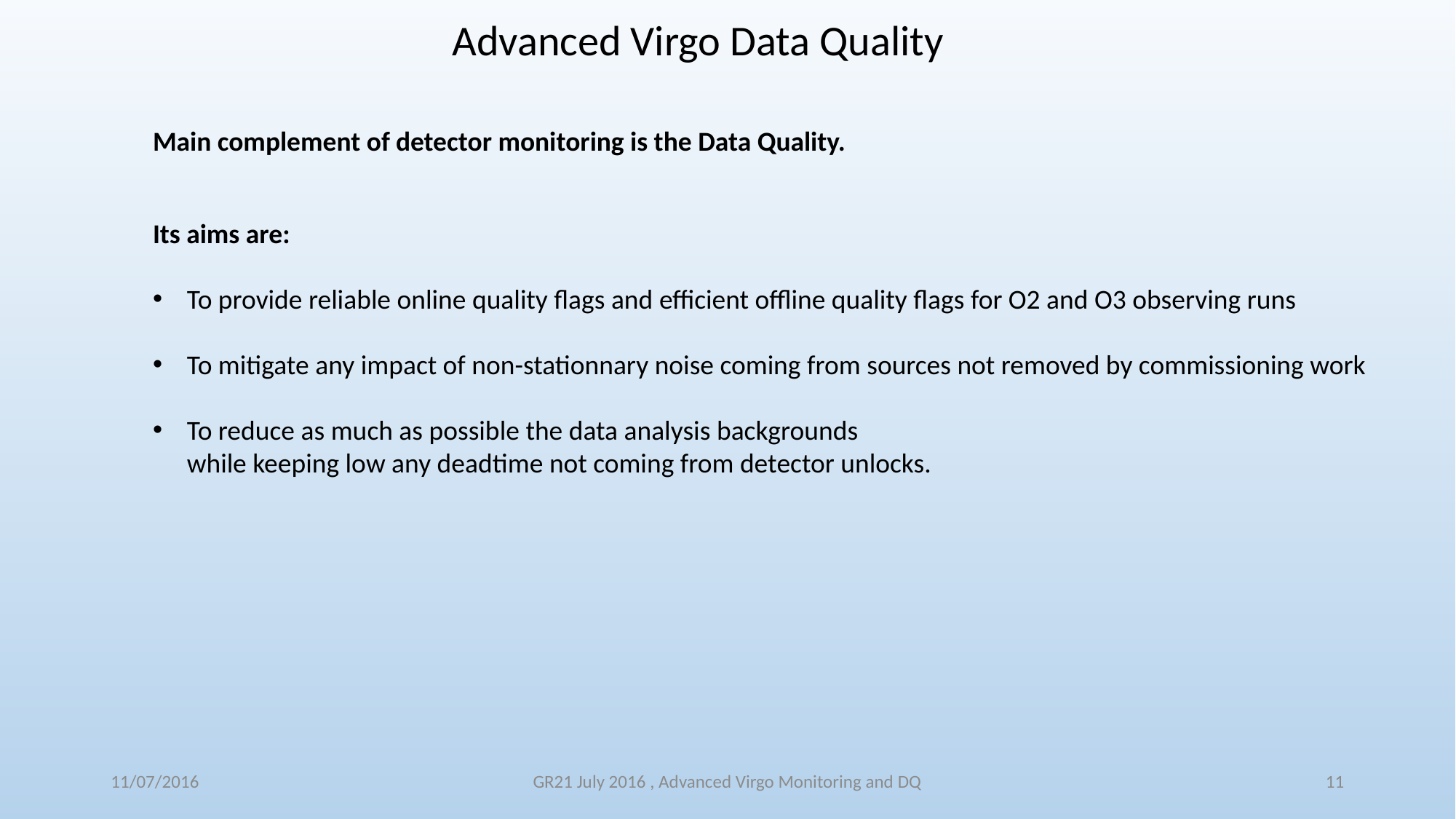

Advanced Virgo Data Quality
Main complement of detector monitoring is the Data Quality.
Its aims are:

To provide reliable online quality flags and efficient offline quality flags for O2 and O3 observing runs

To mitigate any impact of non-stationnary noise coming from sources not removed by commissioning work

To reduce as much as possible the data analysis backgrounds
while keeping low any deadtime not coming from detector unlocks.
11/07/2016
GR21 July 2016 , Advanced Virgo Monitoring and DQ
11